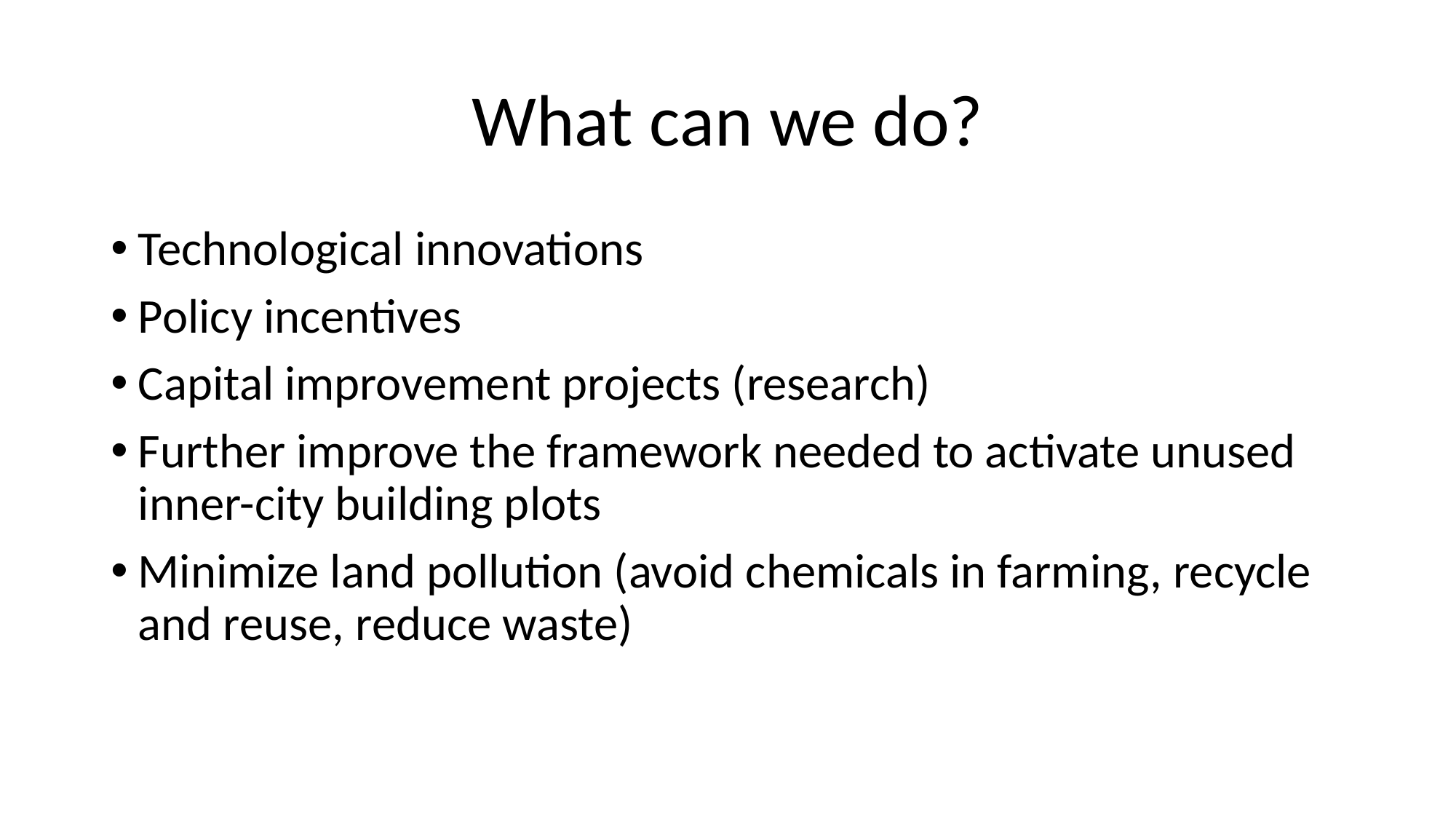

# What can we do?
Technological innovations
Policy incentives
Capital improvement projects (research)
Further improve the framework needed to activate unused inner-city building plots
Minimize land pollution (avoid chemicals in farming, recycle and reuse, reduce waste)